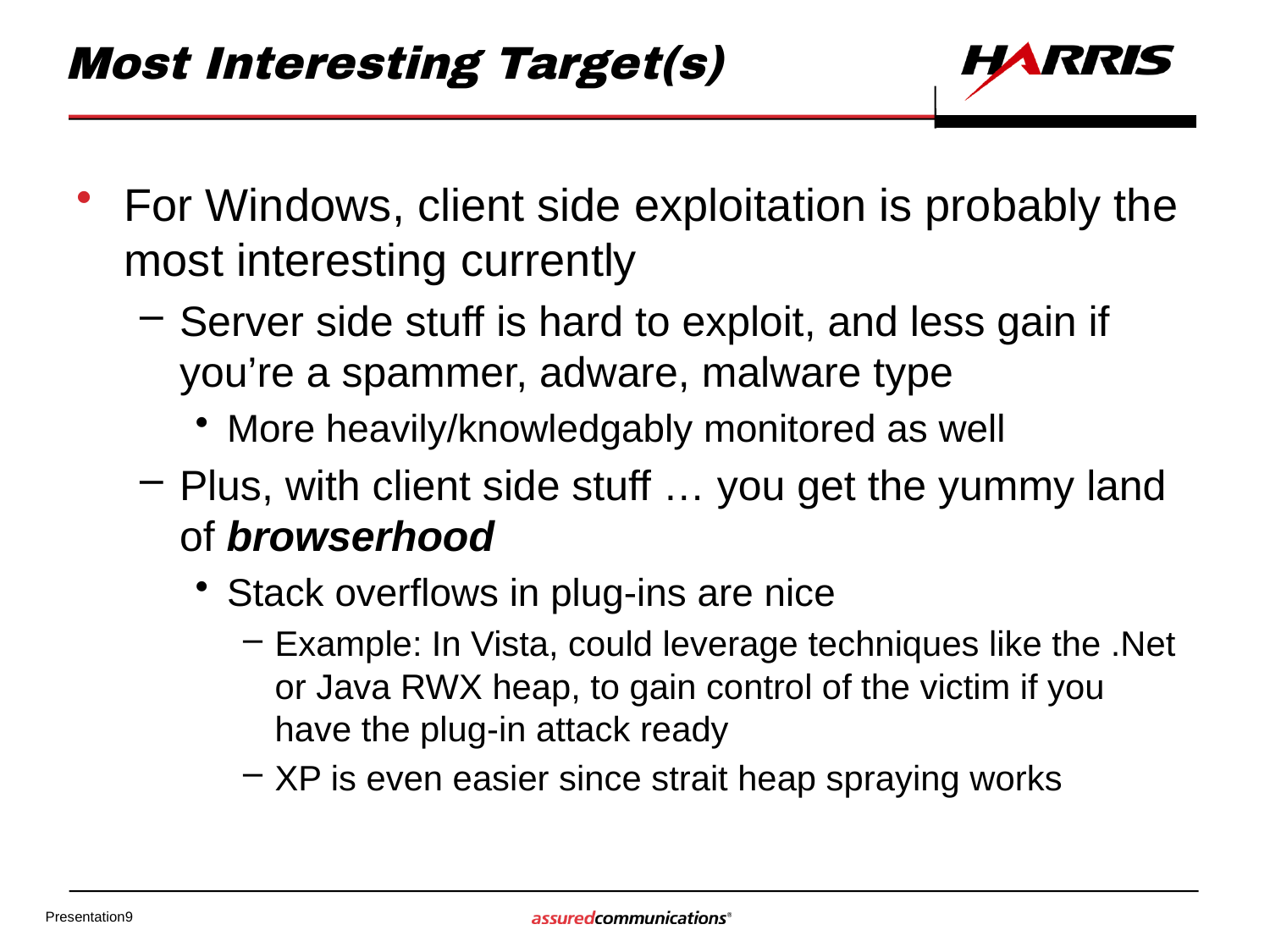

# Most Interesting Target(s)
For Windows, client side exploitation is probably the most interesting currently
Server side stuff is hard to exploit, and less gain if you’re a spammer, adware, malware type
More heavily/knowledgably monitored as well
Plus, with client side stuff … you get the yummy land of browserhood
Stack overflows in plug-ins are nice
Example: In Vista, could leverage techniques like the .Net or Java RWX heap, to gain control of the victim if you have the plug-in attack ready
XP is even easier since strait heap spraying works